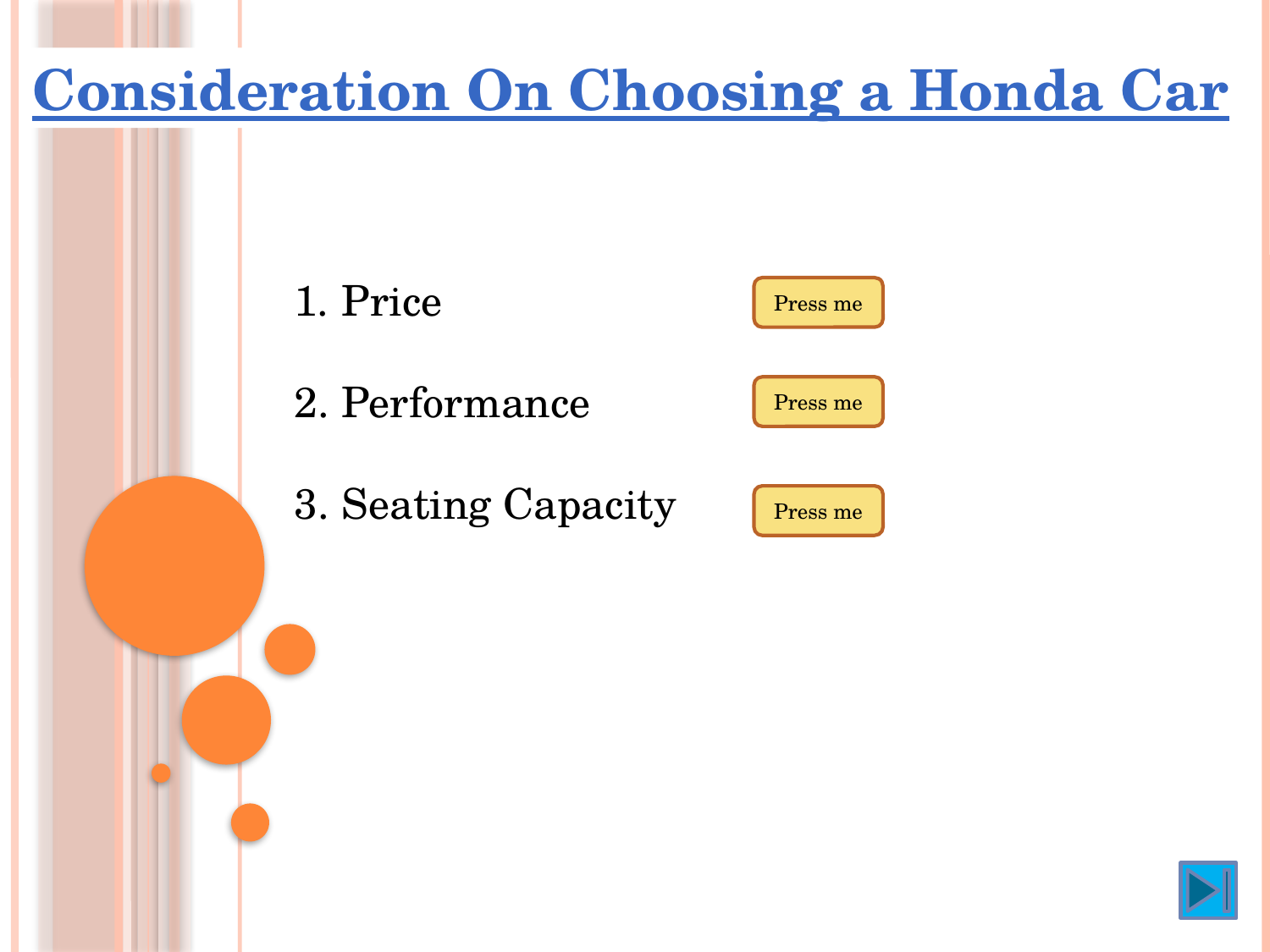

Consideration On Choosing a Honda Car
Price

2. Performance

3.	Seating Capacity
Press me
Press me
Press me